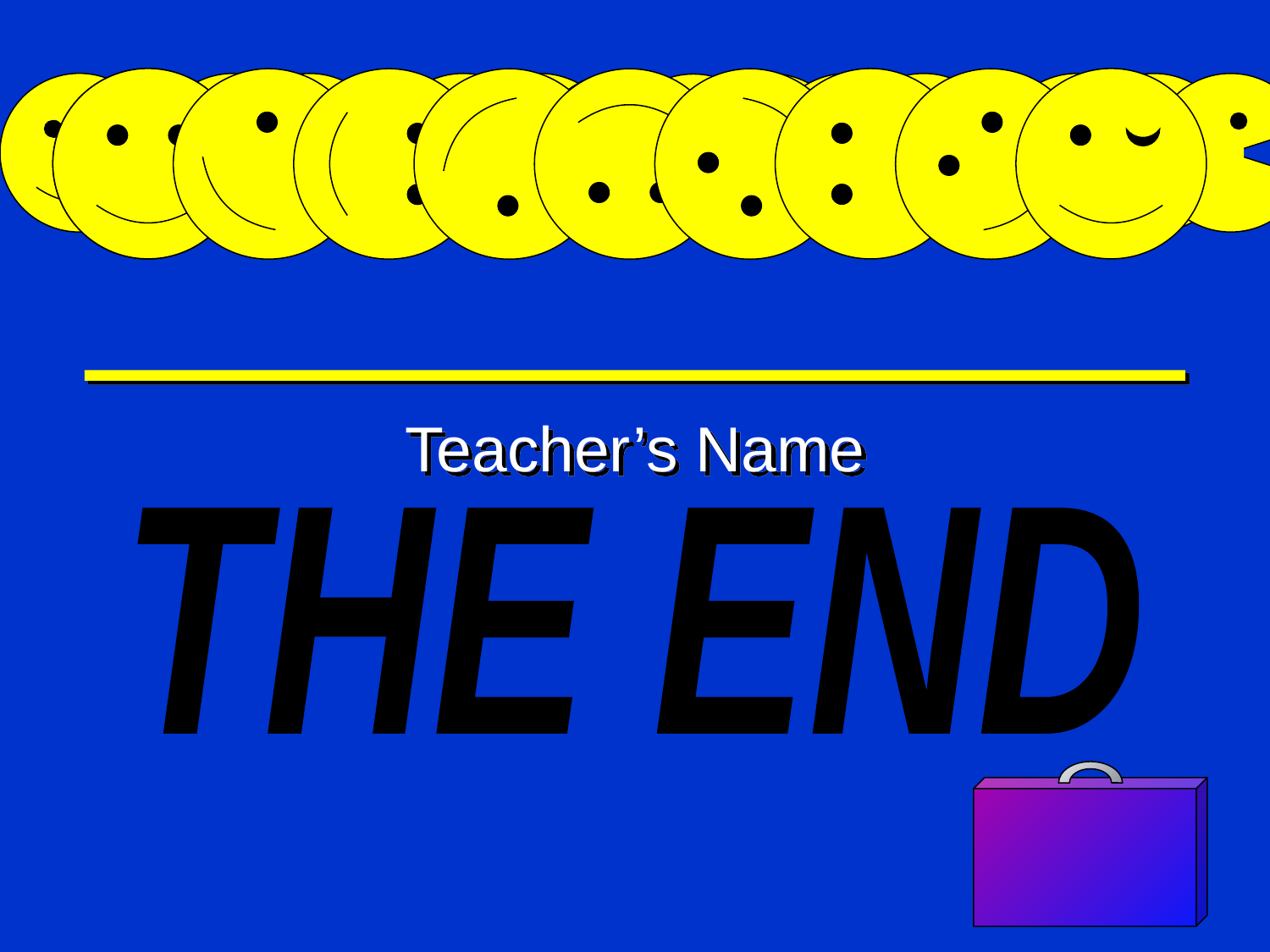

Teacher’s Name
# The End
THE END